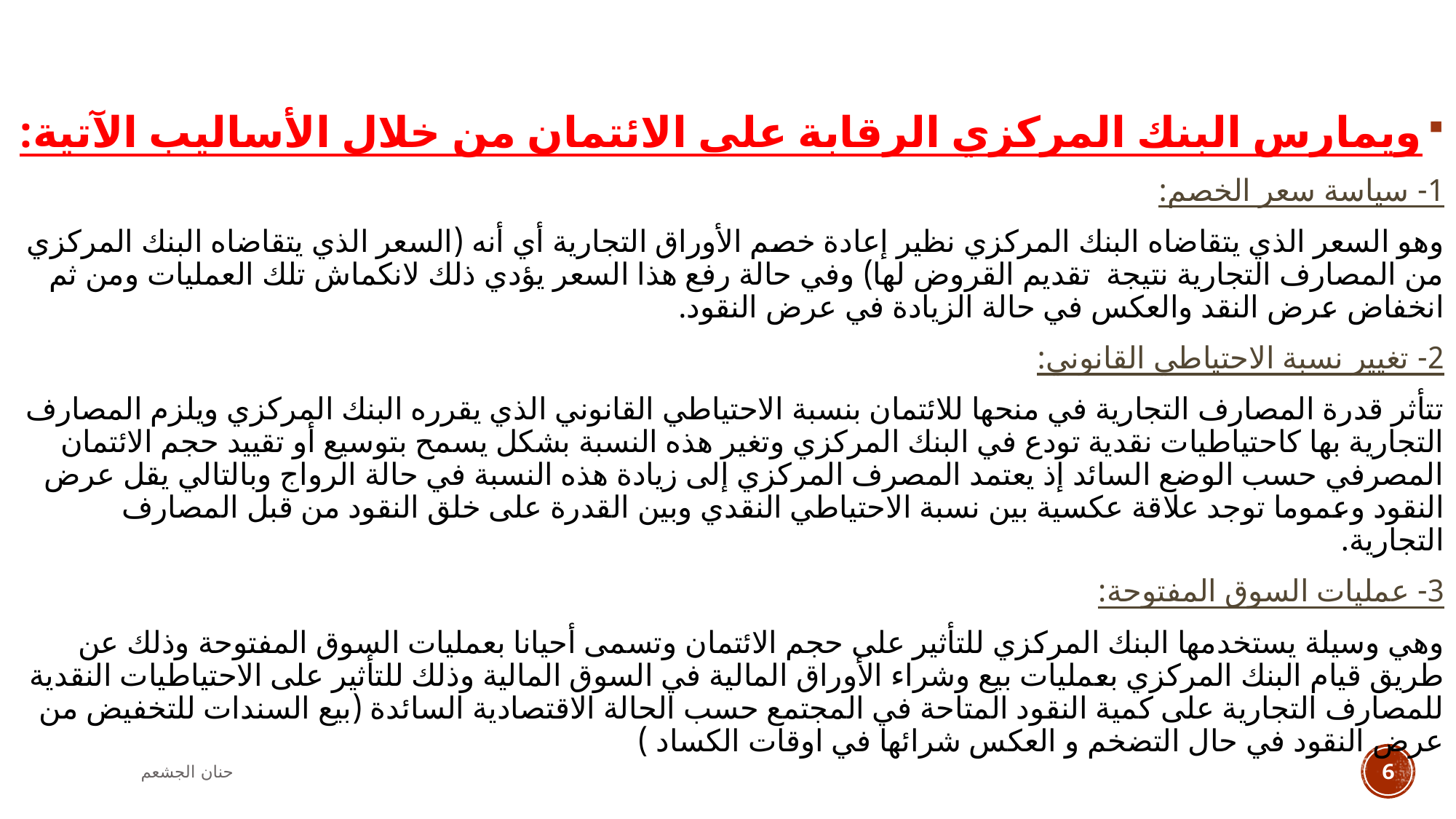

ويمارس البنك المركزي الرقابة على الائتمان من خلال الأساليب الآتية:
1- سياسة سعر الخصم:
وهو السعر الذي يتقاضاه البنك المركزي نظير إعادة خصم الأوراق التجارية أي أنه (السعر الذي يتقاضاه البنك المركزي من المصارف التجارية نتيجة  تقديم القروض لها) وفي حالة رفع هذا السعر يؤدي ذلك لانكماش تلك العمليات ومن ثم انخفاض عرض النقد والعكس في حالة الزيادة في عرض النقود.
2- تغيير نسبة الاحتياطي القانوني:
تتأثر قدرة المصارف التجارية في منحها للائتمان بنسبة الاحتياطي القانوني الذي يقرره البنك المركزي ويلزم المصارف التجارية بها كاحتياطيات نقدية تودع في البنك المركزي وتغير هذه النسبة بشكل يسمح بتوسيع أو تقييد حجم الائتمان المصرفي حسب الوضع السائد إذ يعتمد المصرف المركزي إلى زيادة هذه النسبة في حالة الرواج وبالتالي يقل عرض النقود وعموما توجد علاقة عكسية بين نسبة الاحتياطي النقدي وبين القدرة على خلق النقود من قبل المصارف التجارية.
3- عمليات السوق المفتوحة:
وهي وسيلة يستخدمها البنك المركزي للتأثير على حجم الائتمان وتسمى أحيانا بعمليات السوق المفتوحة وذلك عن طريق قيام البنك المركزي بعمليات بيع وشراء الأوراق المالية في السوق المالية وذلك للتأثير على الاحتياطيات النقدية للمصارف التجارية على كمية النقود المتاحة في المجتمع حسب الحالة الاقتصادية السائدة (بيع السندات للتخفيض من عرض النقود في حال التضخم و العكس شرائها في اوقات الكساد )
حنان الجشعم
6